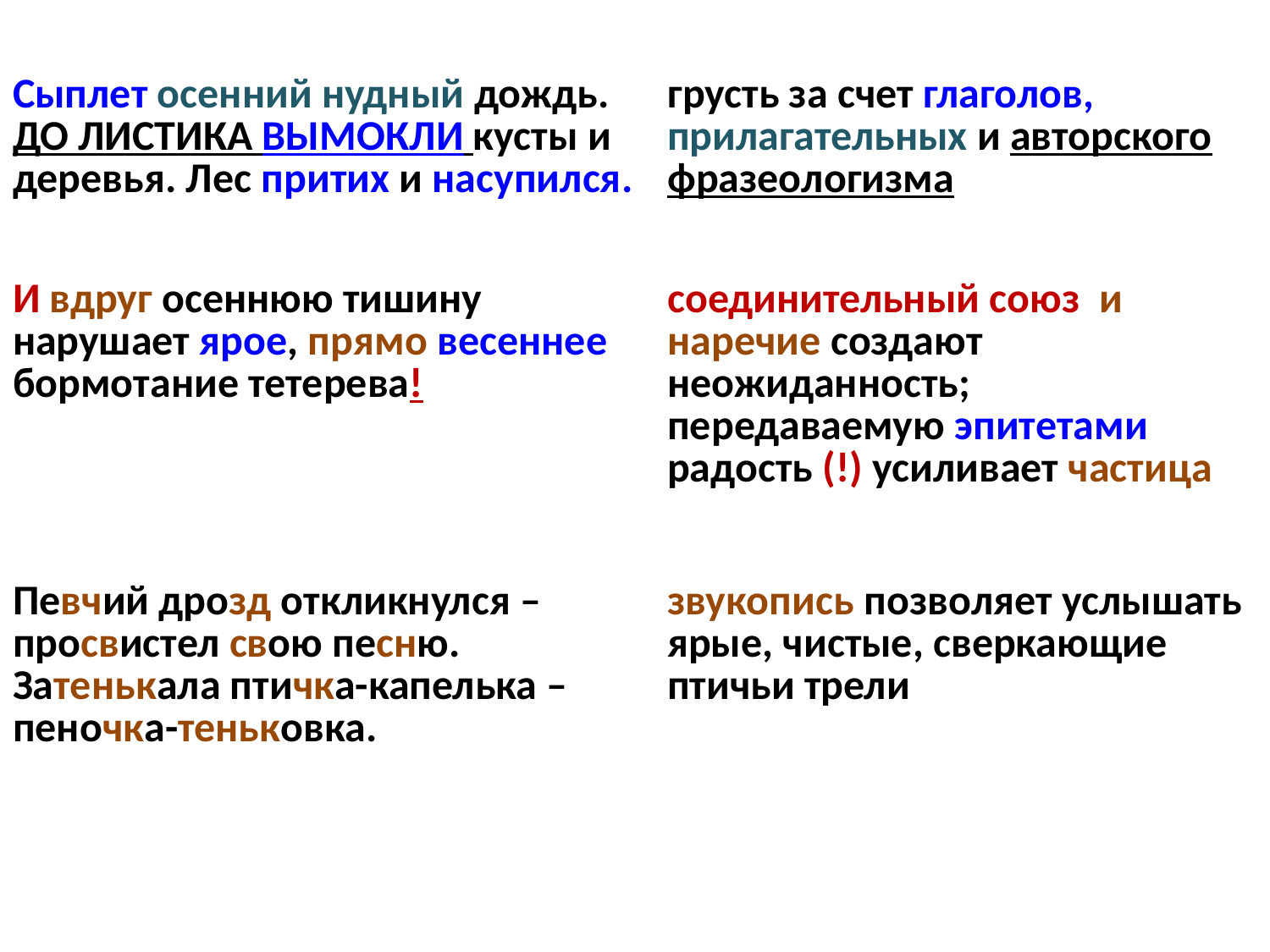

| Сыплет осенний нудный дождь. ДО ЛИСТИКА ВЫМОКЛИ кусты и деревья. Лес притих и насупился. | грусть за счет глаголов, прилагательных и авторского фразеологизма |
| --- | --- |
| И вдруг осеннюю тишину нарушает ярое, прямо весеннее бормотание тетерева! | соединительный союз и наречие создают неожиданность; передаваемую эпитетами радость (!) усиливает частица |
| Певчий дрозд откликнулся – просвистел свою песню. Затенькала птичка-капелька – пеночка-теньковка. | звукопись позволяет услышать ярые, чистые, сверкающие птичьи трели |